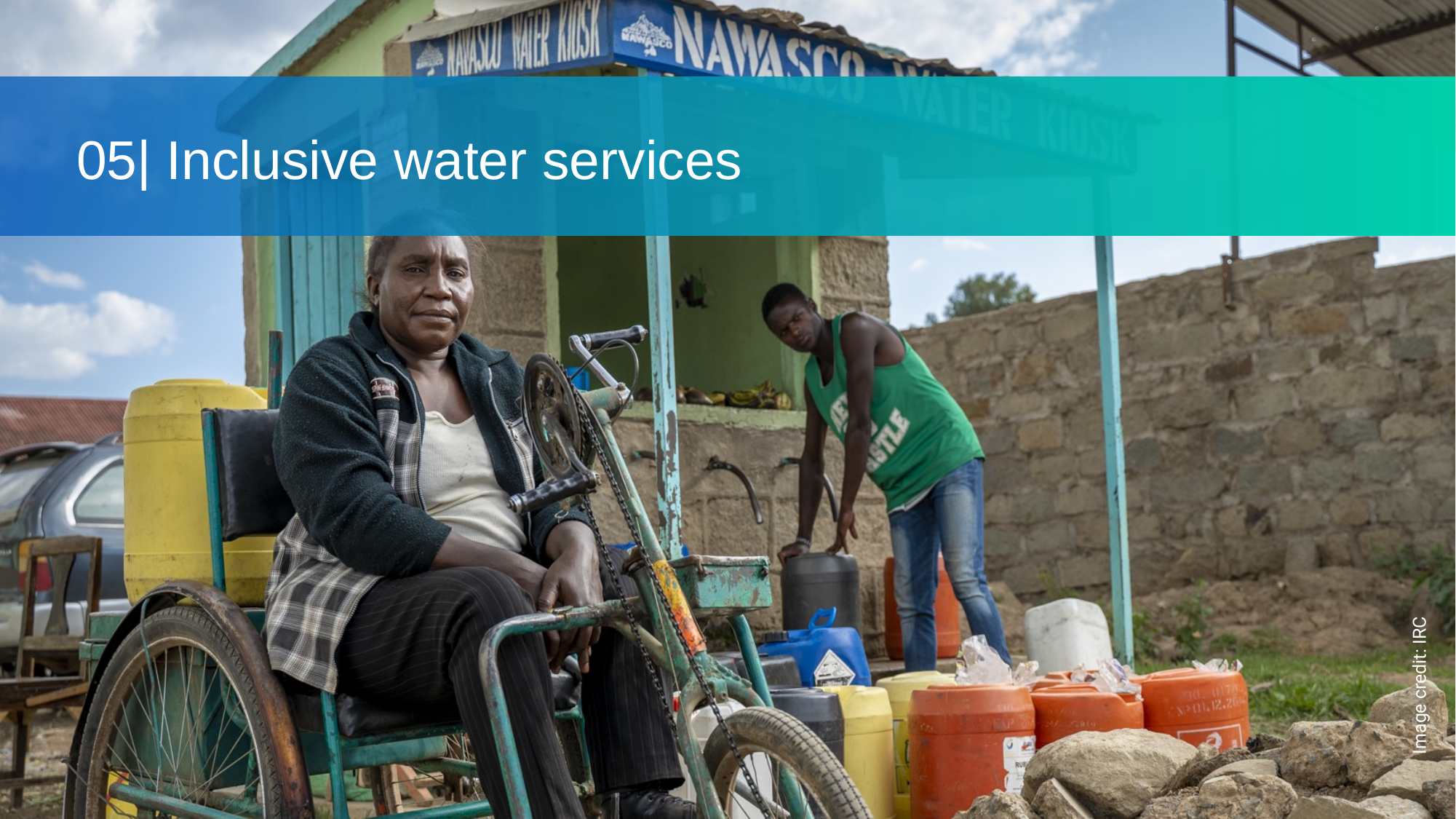

05| Inclusive water services
Image credit: IRC